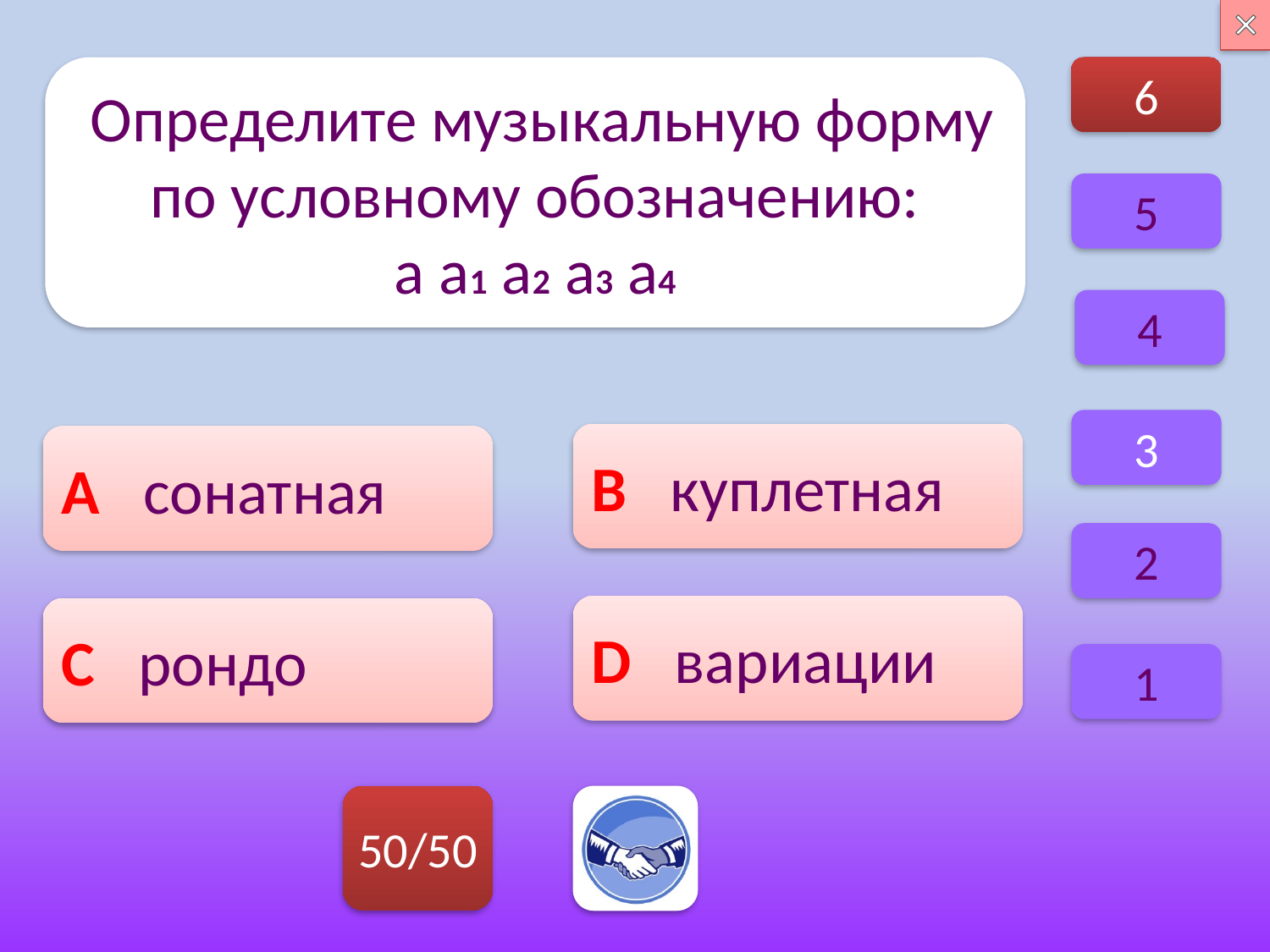

6
 Определите музыкальную форму по условному обозначению:
a a1 a2 a3 a4
5
4
3
В   куплетная
А   сонатная
2
D   вариации
C   рондо
1
50/50